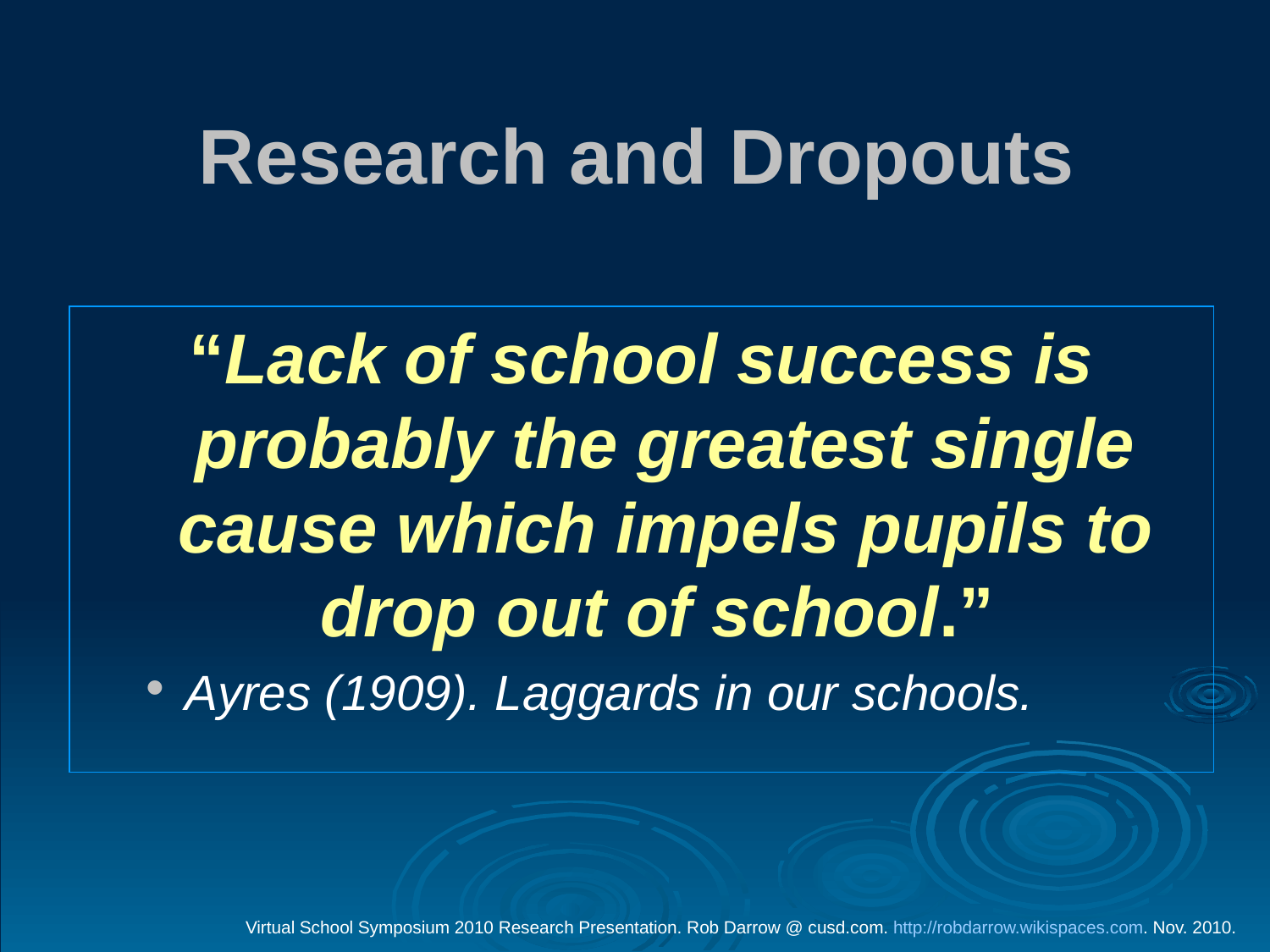

# Research and Dropouts
“Lack of school success is probably the greatest single cause which impels pupils to drop out of school.”
Ayres (1909). Laggards in our schools.